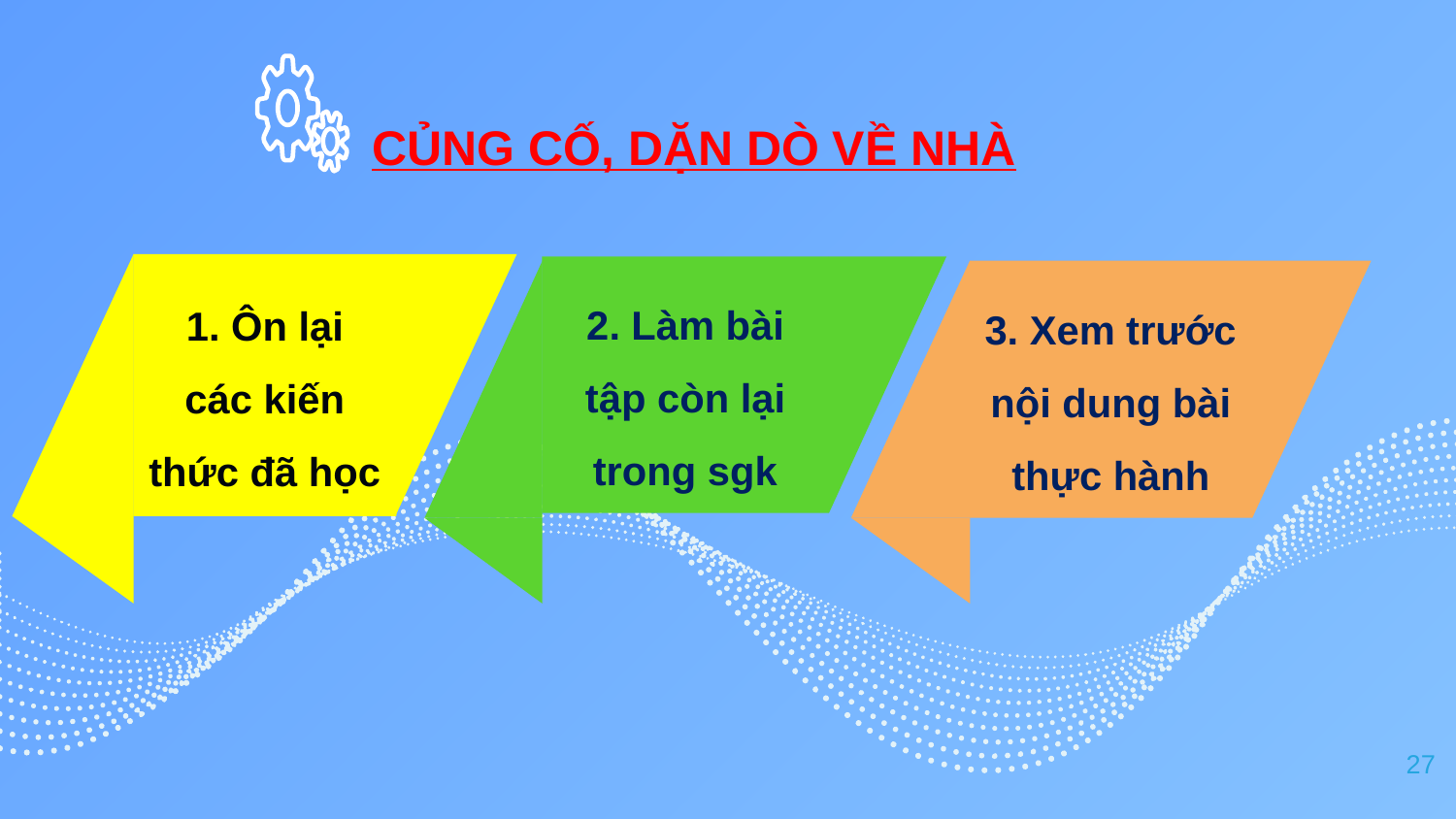

# CỦNG CỐ, DẶN DÒ VỀ NHÀ
1. Ôn lại các kiến thức đã học

2. Làm bài tập còn lại trong sgk

3. Xem trước nội dung bài thực hành

27